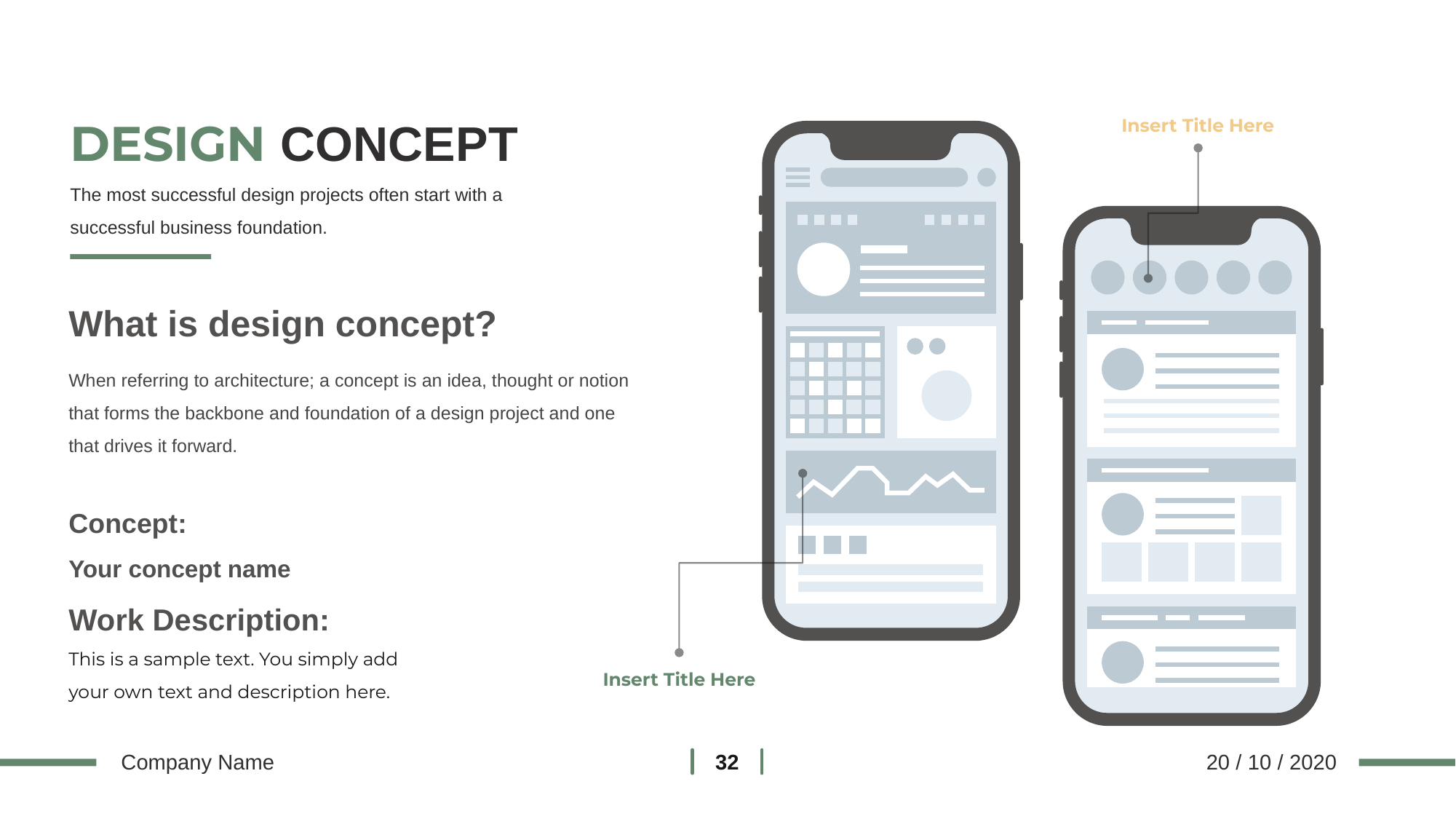

Insert Title Here
DESIGN CONCEPT

The most successful design projects often start with a successful business foundation.

What is design concept?
When referring to architecture; a concept is an idea, thought or notion that forms the backbone and foundation of a design project and one that drives it forward.
Concept:
Your concept name
Work Description:
This is a sample text. You simply add your own text and description here.
Insert Title Here
Company Name
20 / 10 / 2020